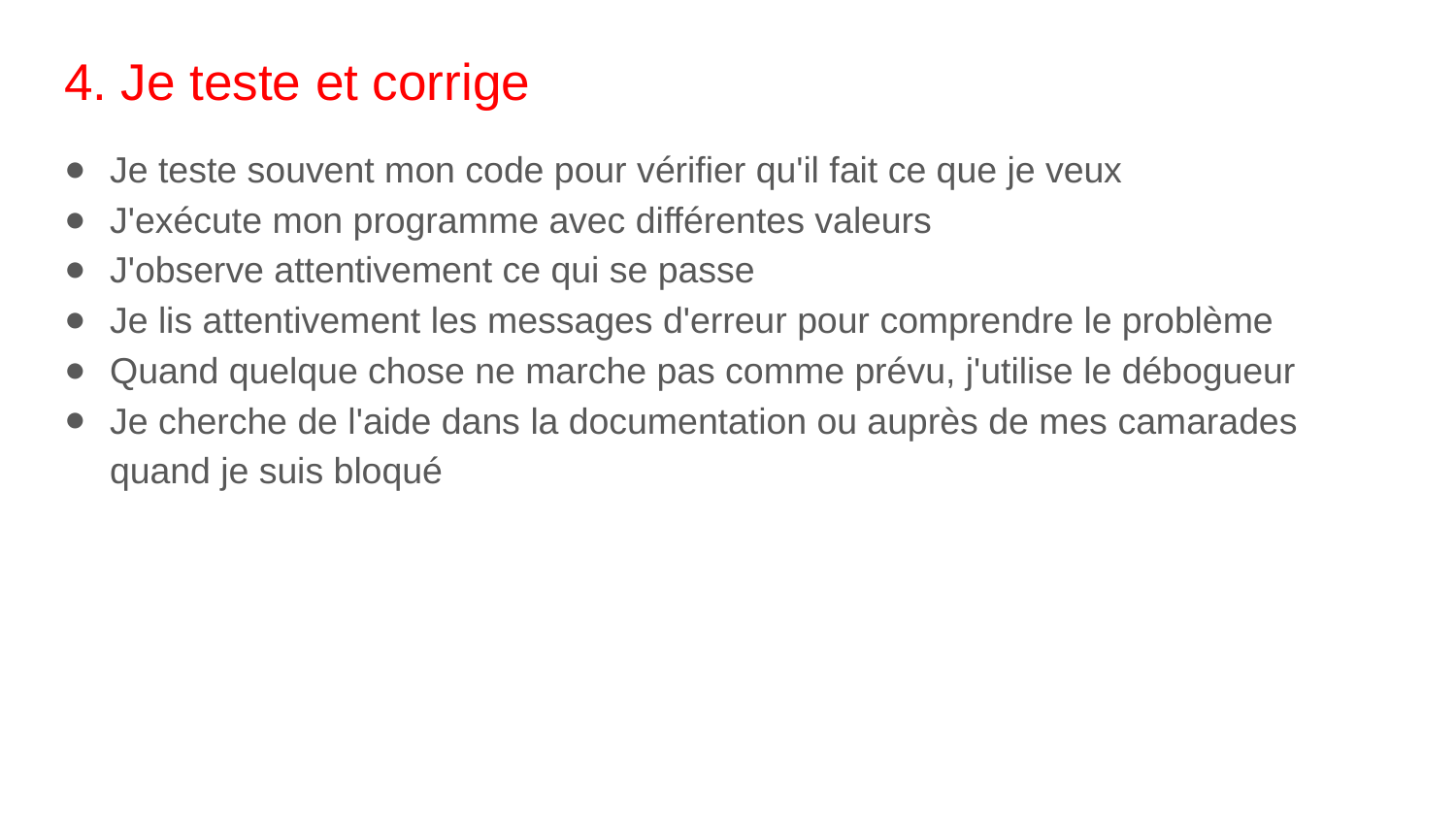

# 4. Je teste et corrige
Je teste souvent mon code pour vérifier qu'il fait ce que je veux
J'exécute mon programme avec différentes valeurs
J'observe attentivement ce qui se passe
Je lis attentivement les messages d'erreur pour comprendre le problème
Quand quelque chose ne marche pas comme prévu, j'utilise le débogueur
Je cherche de l'aide dans la documentation ou auprès de mes camarades quand je suis bloqué